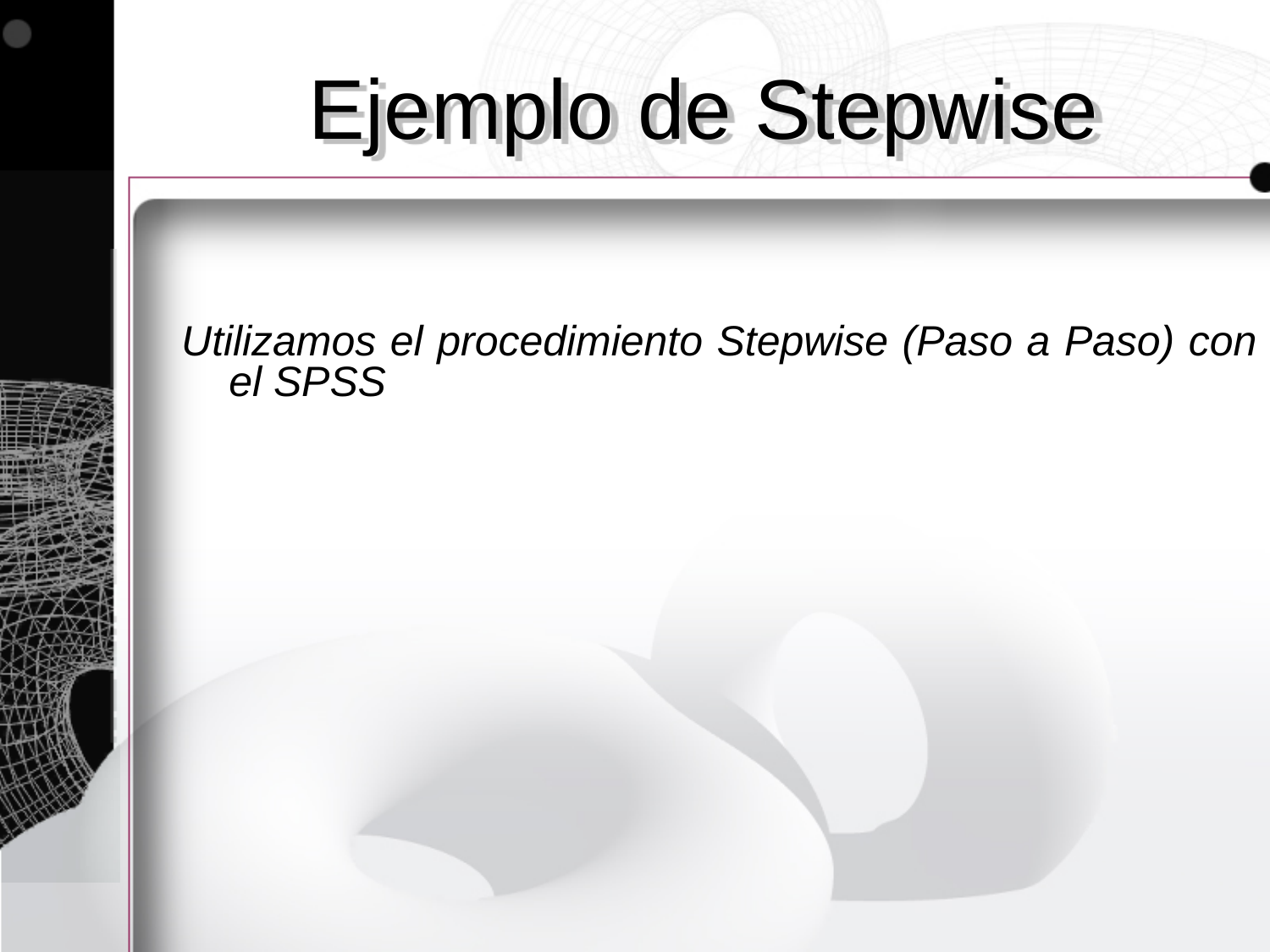

# Ejemplo de Stepwise

Utilizamos el procedimiento Stepwise (Paso a Paso) con el SPSS